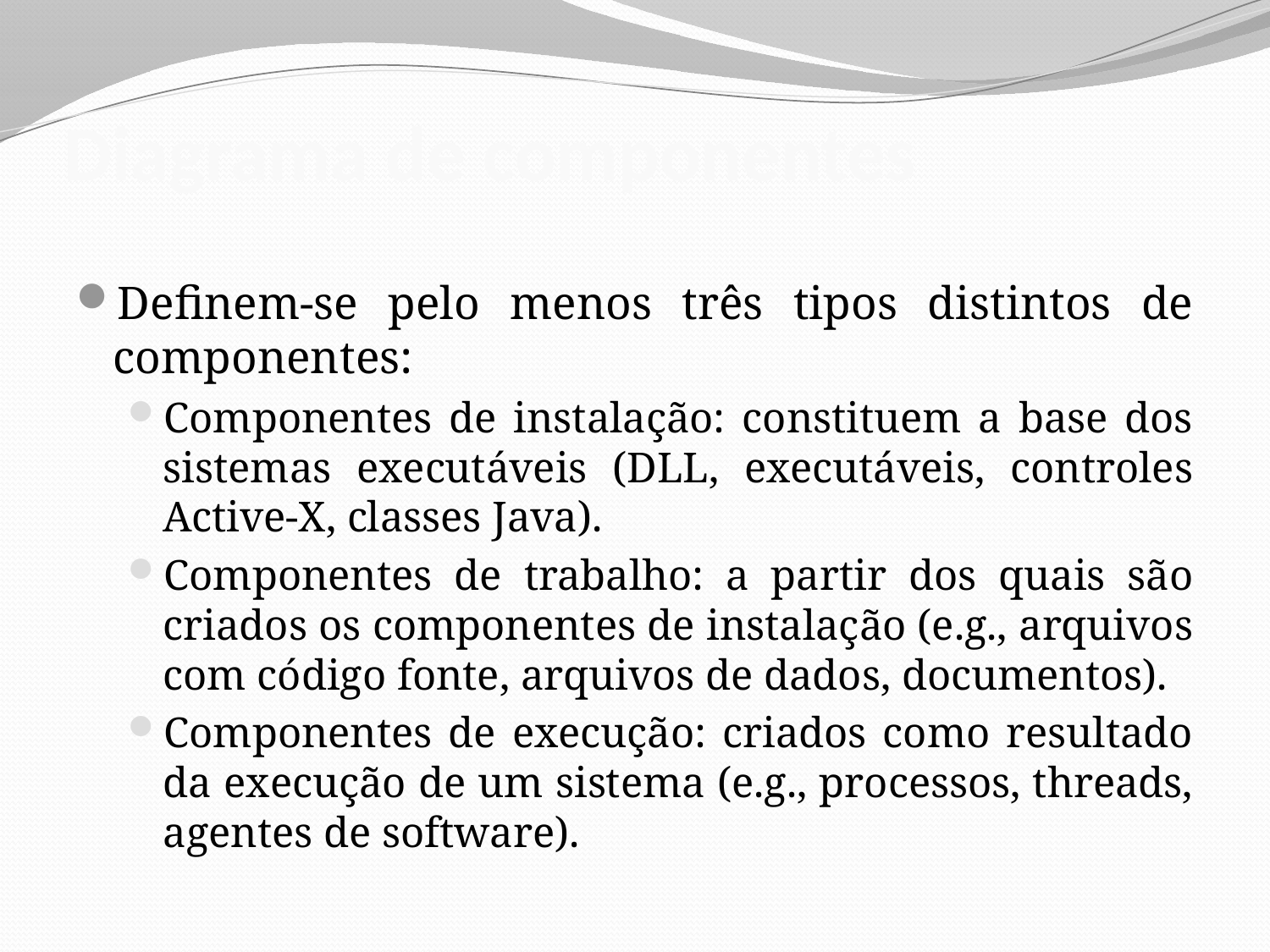

# Diagrama de componentes
Definem-se pelo menos três tipos distintos de componentes:
Componentes de instalação: constituem a base dos sistemas executáveis (DLL, executáveis, controles Active-X, classes Java).
Componentes de trabalho: a partir dos quais são criados os componentes de instalação (e.g., arquivos com código fonte, arquivos de dados, documentos).
Componentes de execução: criados como resultado da execução de um sistema (e.g., processos, threads, agentes de software).